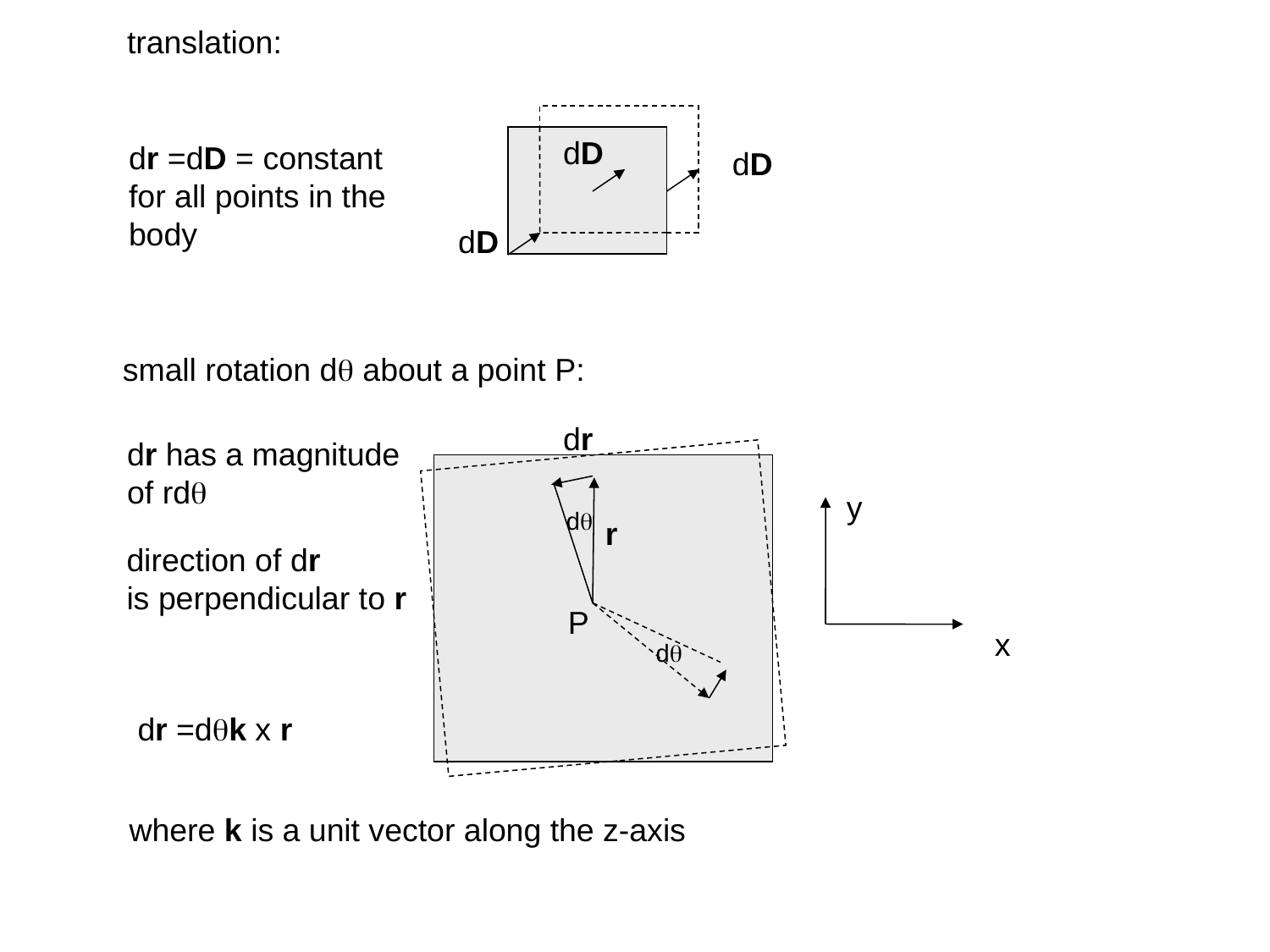

translation:

dD
dD

dD

dr =dD = constant for all points in the body
small rotation dθ about a point P:
dr

y

dθ
r
P

x

dθ

dr has a magnitude
of rdθ
direction of dr
is perpendicular to r
dr =dθk x r
where k is a unit vector along the z-axis